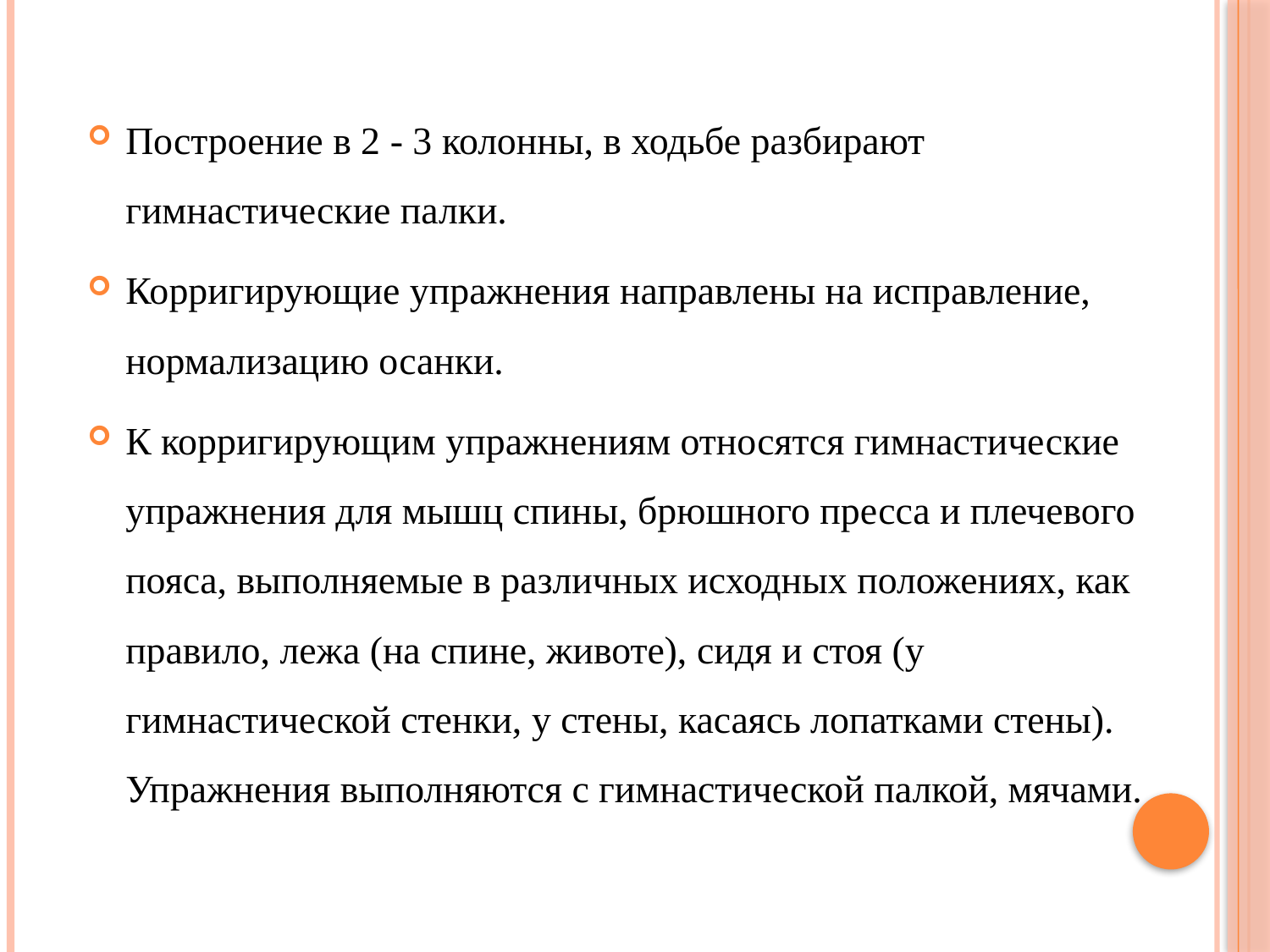

Построение в 2 - 3 колонны, в ходьбе разбирают гимнастические палки.
Корригирующие упражнения направлены на исправление, нормализацию осанки.
К корригирующим упражнениям относятся гимнастические упражнения для мышц спины, брюшного пресса и плечевого пояса, выполняемые в различных исходных положениях, как правило, лежа (на спине, животе), сидя и стоя (у гимнастической стенки, у стены, касаясь лопатками стены). Упражнения выполняются с гимнастической палкой, мячами.